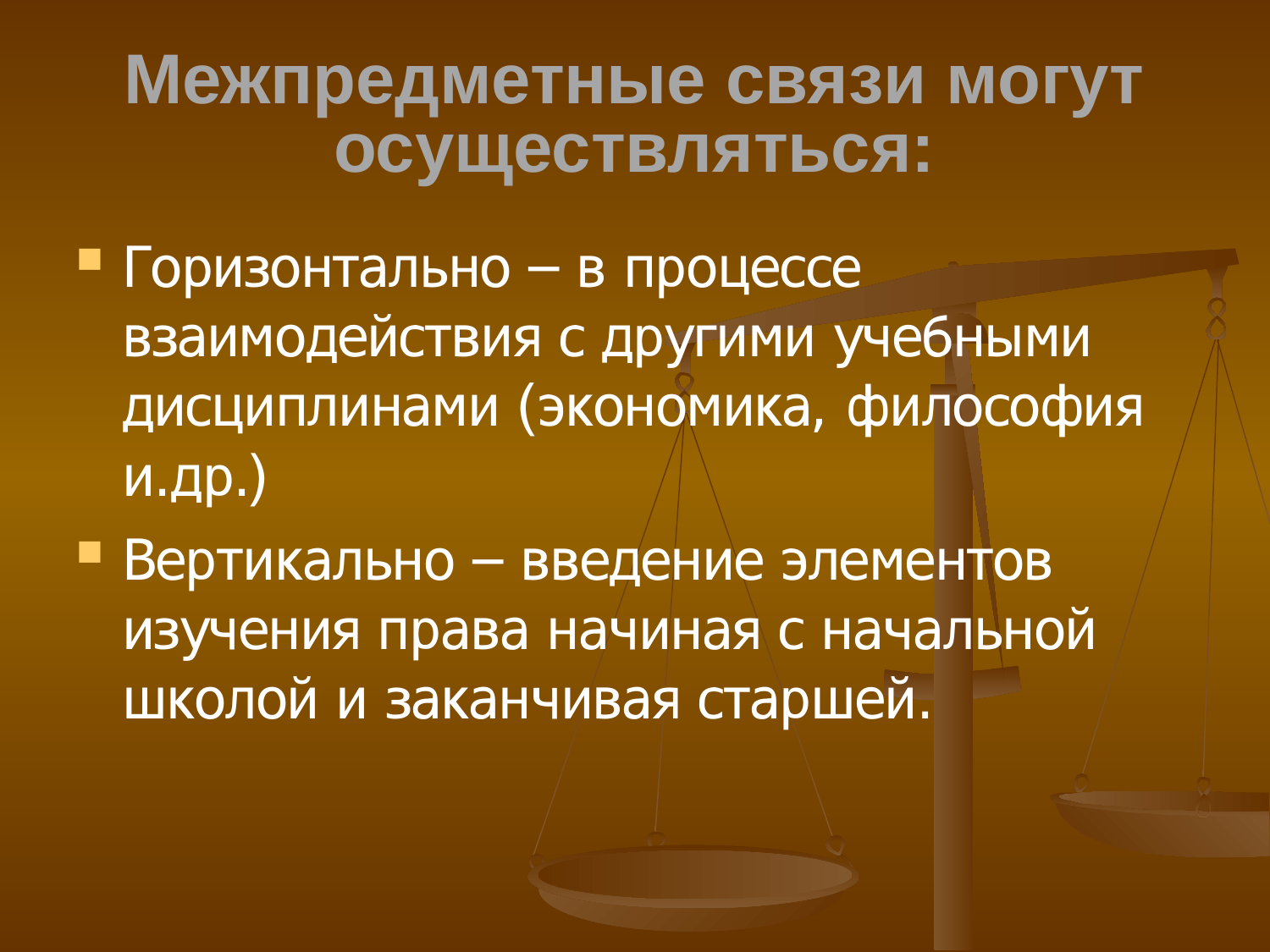

# Межпредметные связи могут осуществляться:
Горизонтально – в процессе взаимодействия с другими учебными дисциплинами (экономика, философия и.др.)
Вертикально – введение элементов изучения права начиная с начальной школой и заканчивая старшей.